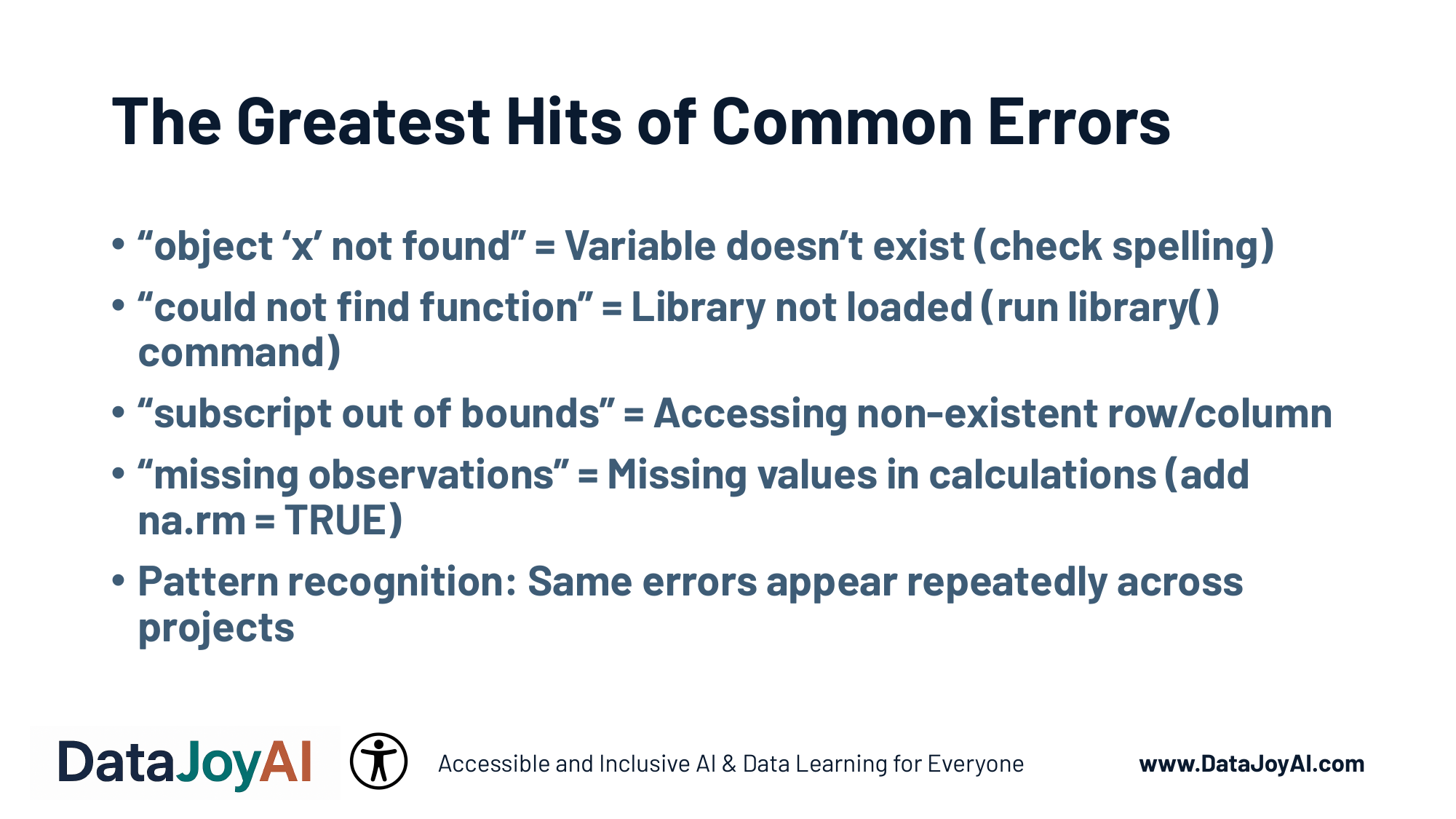

# The Greatest Hits of Common Errors
“object ‘x’ not found” = Variable doesn’t exist (check spelling)
“could not find function” = Library not loaded (run library() command)
“subscript out of bounds” = Accessing non-existent row/column
“missing observations” = Missing values in calculations (add na.rm = TRUE)
Pattern recognition: Same errors appear repeatedly across projects